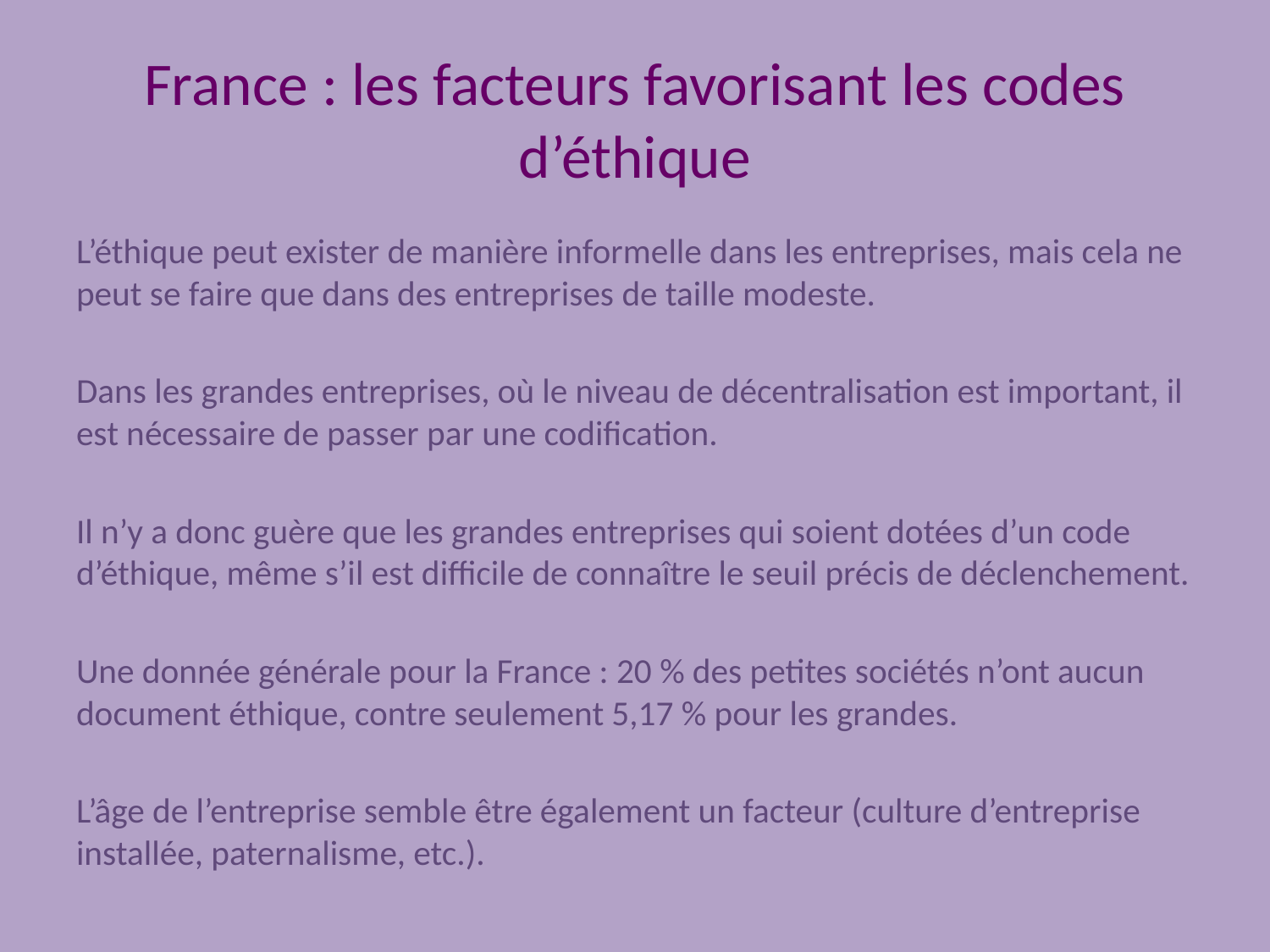

# France : les facteurs favorisant les codes d’éthique
L’éthique peut exister de manière informelle dans les entreprises, mais cela ne peut se faire que dans des entreprises de taille modeste.

Dans les grandes entreprises, où le niveau de décentralisation est important, il est nécessaire de passer par une codification.

Il n’y a donc guère que les grandes entreprises qui soient dotées d’un code d’éthique, même s’il est difficile de connaître le seuil précis de déclenchement.

Une donnée générale pour la France : 20 % des petites sociétés n’ont aucun document éthique, contre seulement 5,17 % pour les grandes.

L’âge de l’entreprise semble être également un facteur (culture d’entreprise installée, paternalisme, etc.).